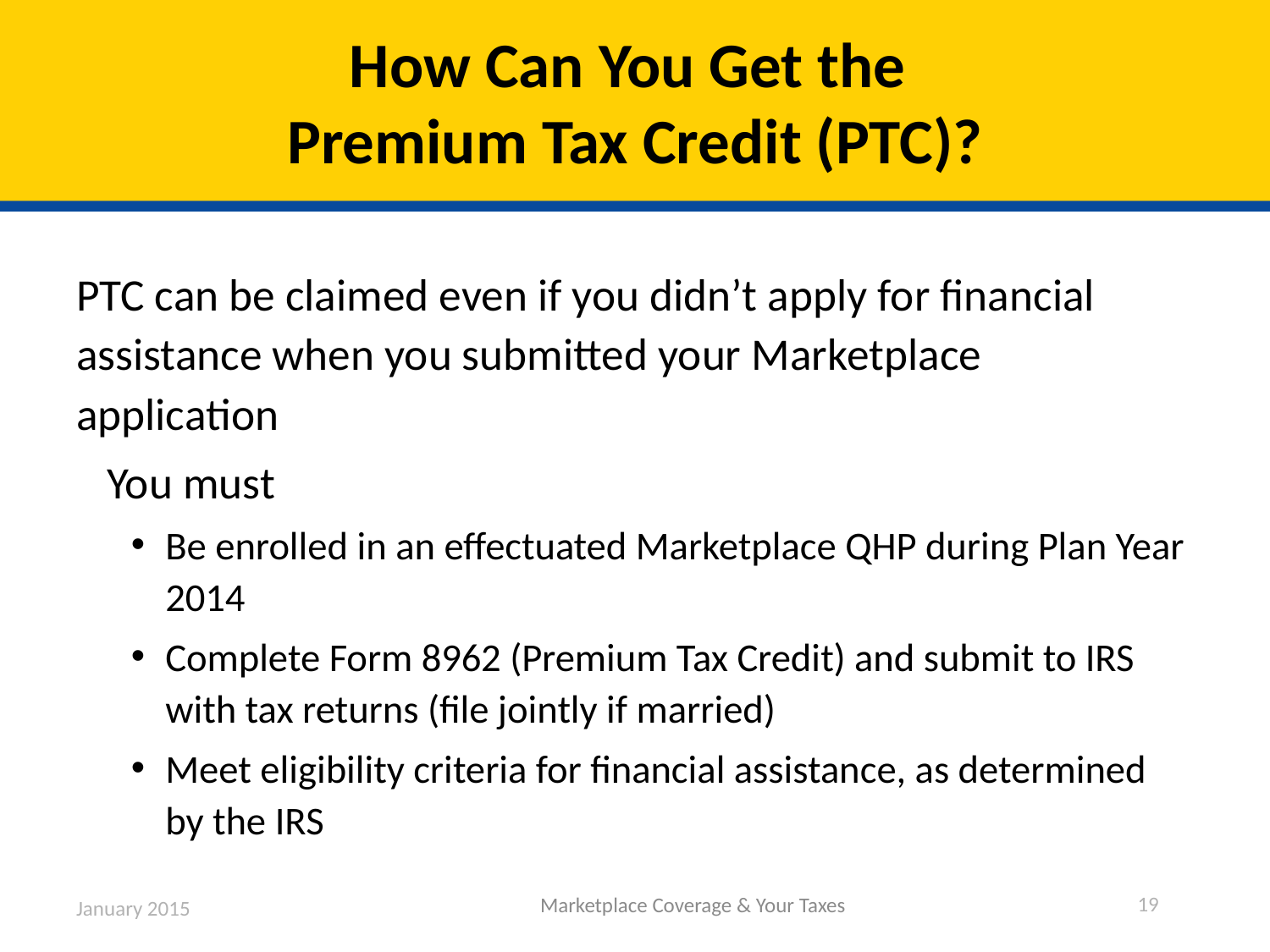

# How Can You Get the Premium Tax Credit (PTC)?
PTC can be claimed even if you didn’t apply for financial assistance when you submitted your Marketplace application
   You must
Be enrolled in an effectuated Marketplace QHP during Plan Year 2014
Complete Form 8962 (Premium Tax Credit) and submit to IRS with tax returns (file jointly if married)
Meet eligibility criteria for financial assistance, as determined by the IRS

19
January 2015